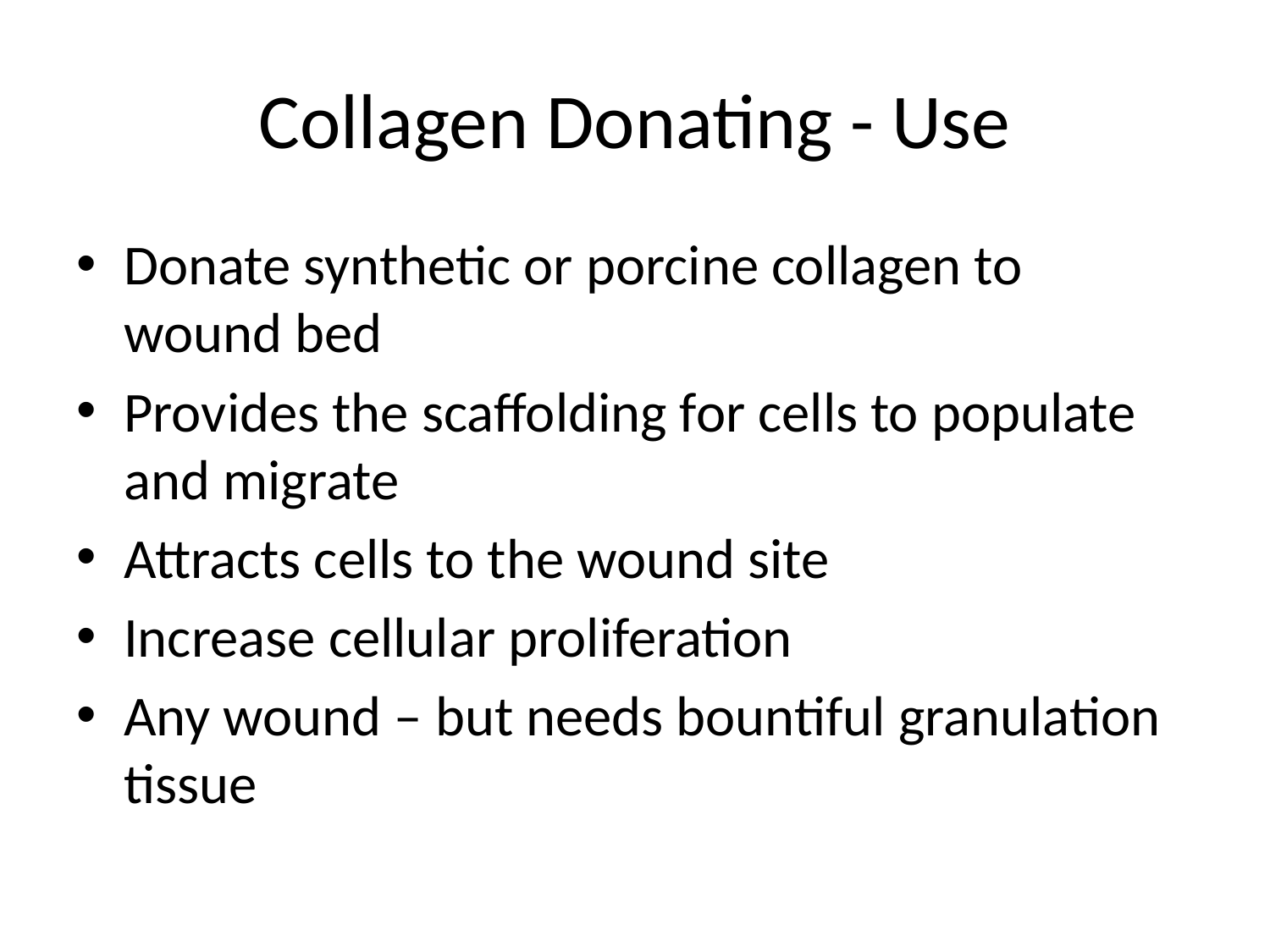

# Collagen Donating - Use
Donate synthetic or porcine collagen to wound bed
Provides the scaffolding for cells to populate and migrate
Attracts cells to the wound site
Increase cellular proliferation
Any wound – but needs bountiful granulation tissue